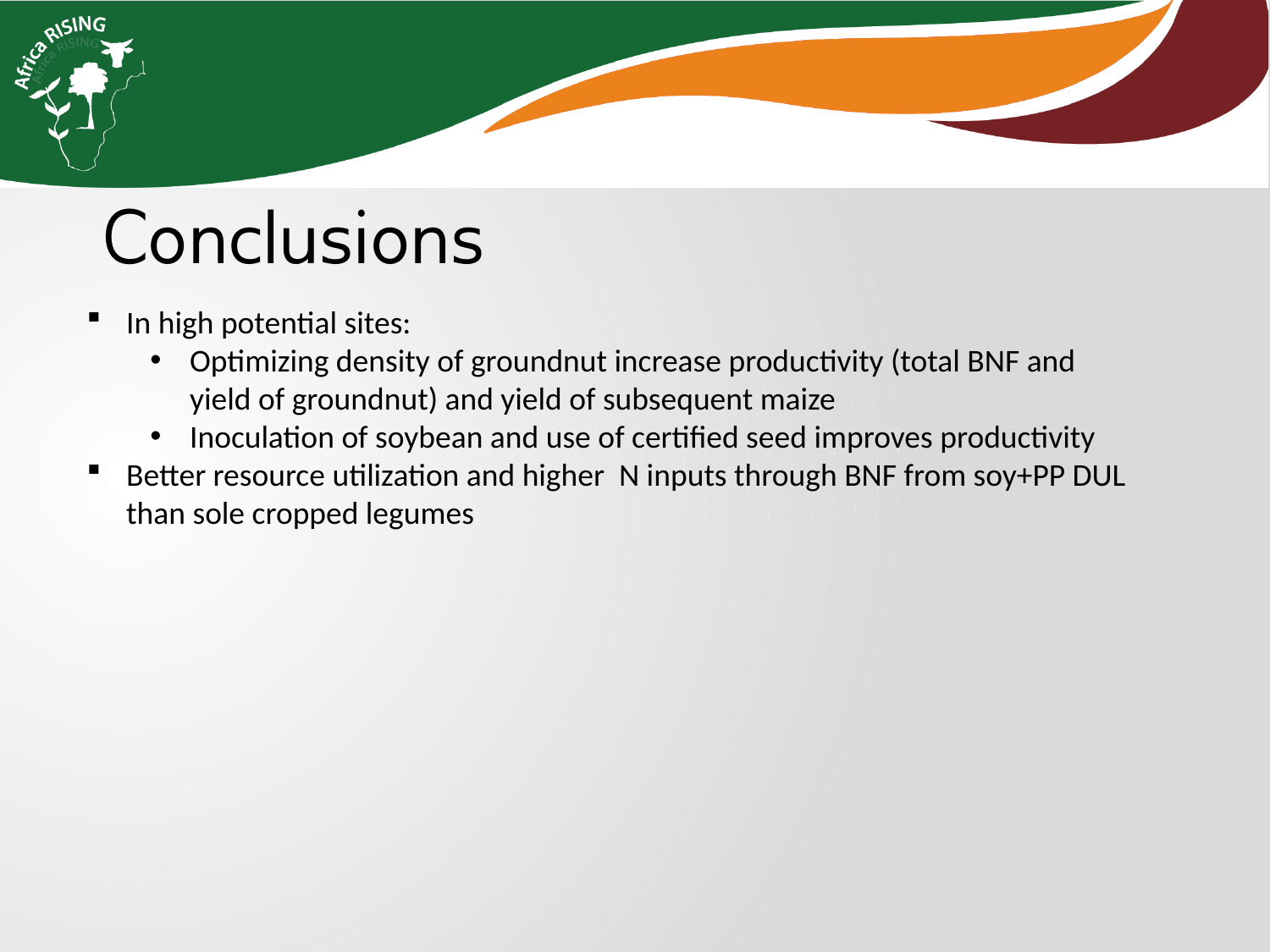

Conclusions

In high potential sites:
Optimizing density of groundnut increase productivity (total BNF and yield of groundnut) and yield of subsequent maize
Inoculation of soybean and use of certified seed improves productivity
Better resource utilization and higher  N inputs through BNF from soy+PP DUL  than sole cropped legumes